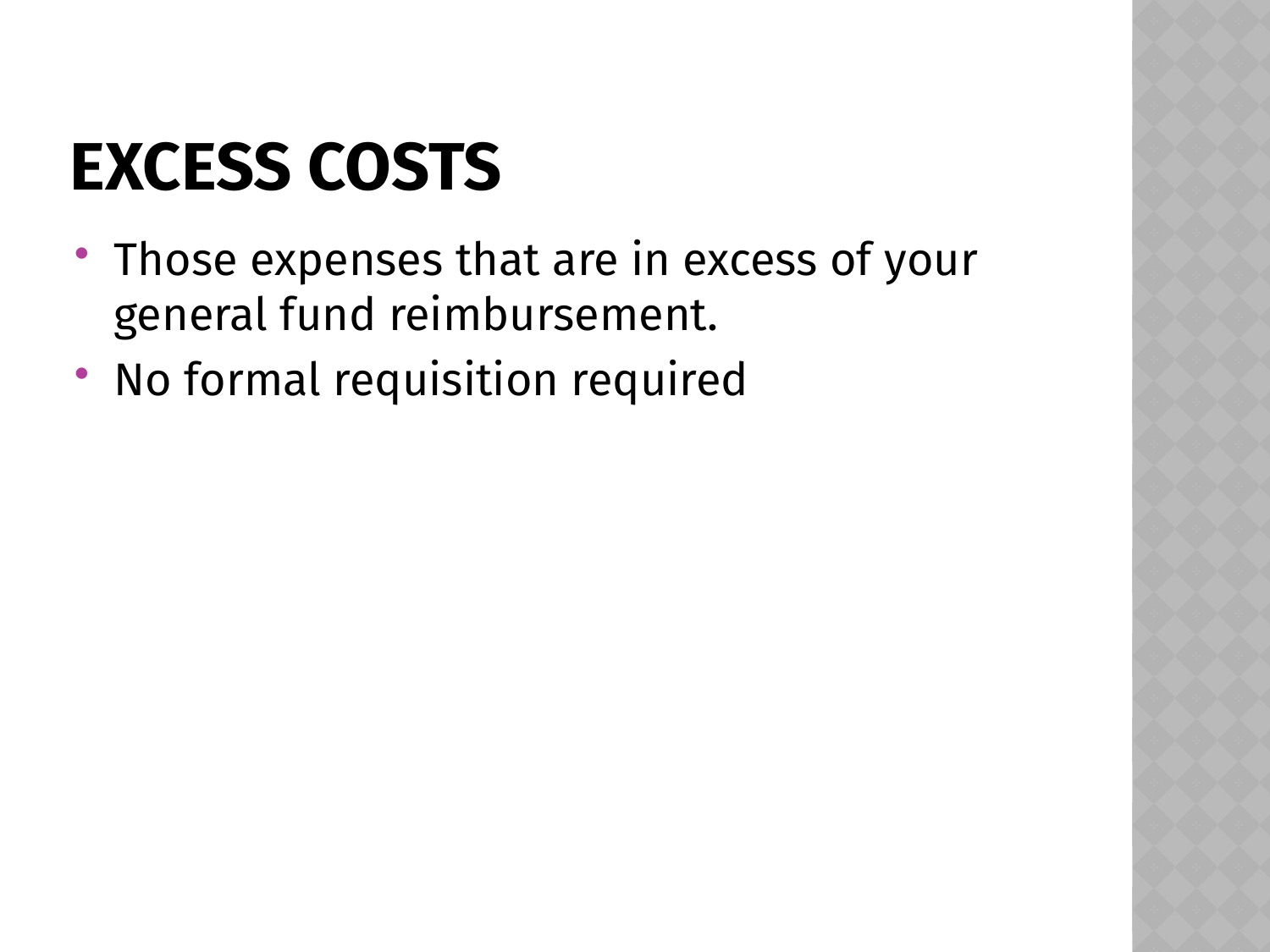

# Excess Costs
Those expenses that are in excess of your general fund reimbursement.
No formal requisition required